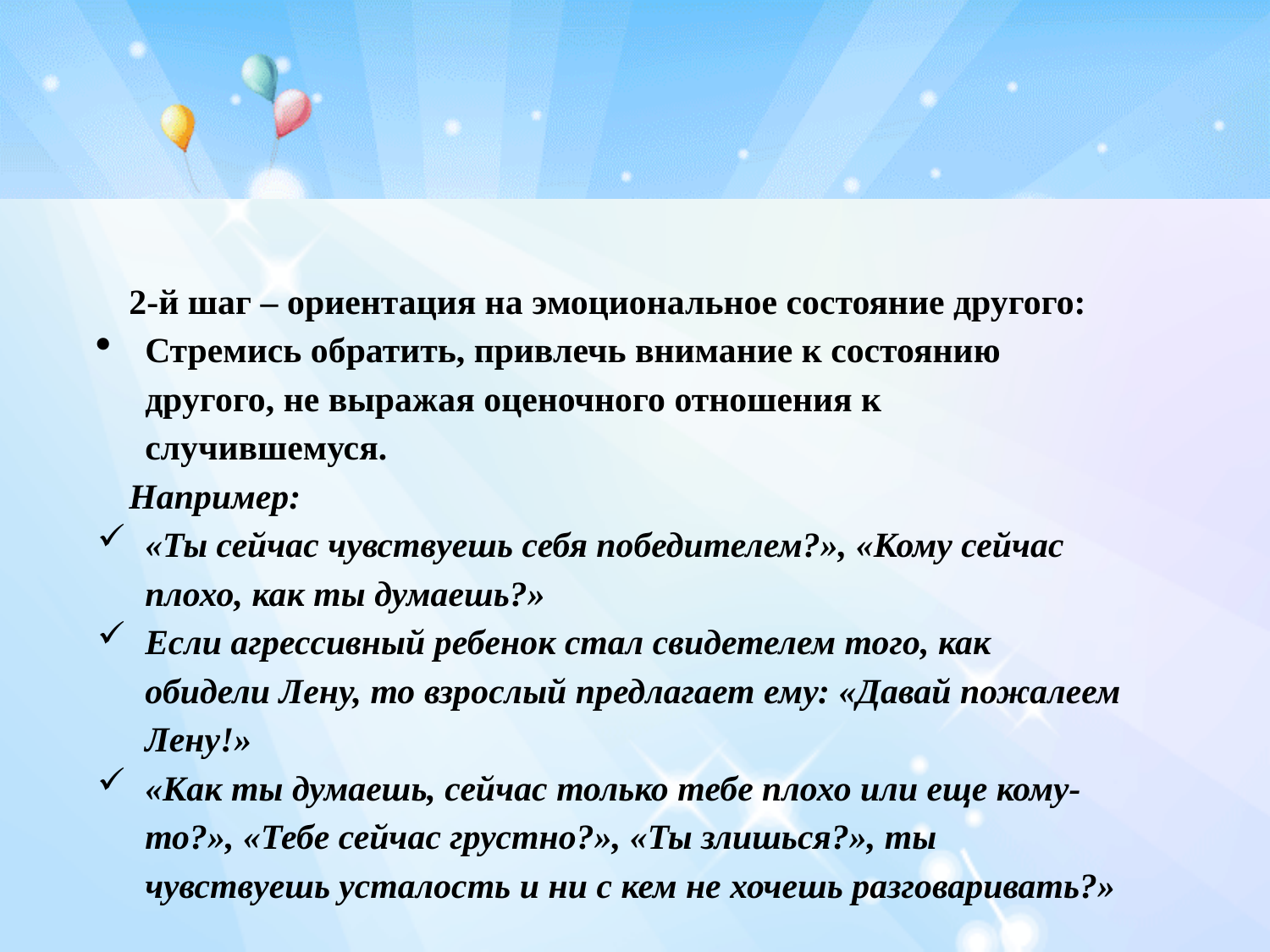

2-й шаг – ориентация на эмоциональное состояние другого:
Стремись обратить, привлечь внимание к состоянию другого, не выражая оценочного отношения к случившемуся.
Например:
«Ты сейчас чувствуешь себя победителем?», «Кому сейчас плохо, как ты думаешь?»
Если агрессивный ребенок стал свидетелем того, как обидели Лену, то взрослый предлагает ему: «Давай пожалеем Лену!»
«Как ты думаешь, сейчас только тебе плохо или еще кому-то?», «Тебе сейчас грустно?», «Ты злишься?», ты чувствуешь усталость и ни с кем не хочешь разговаривать?»